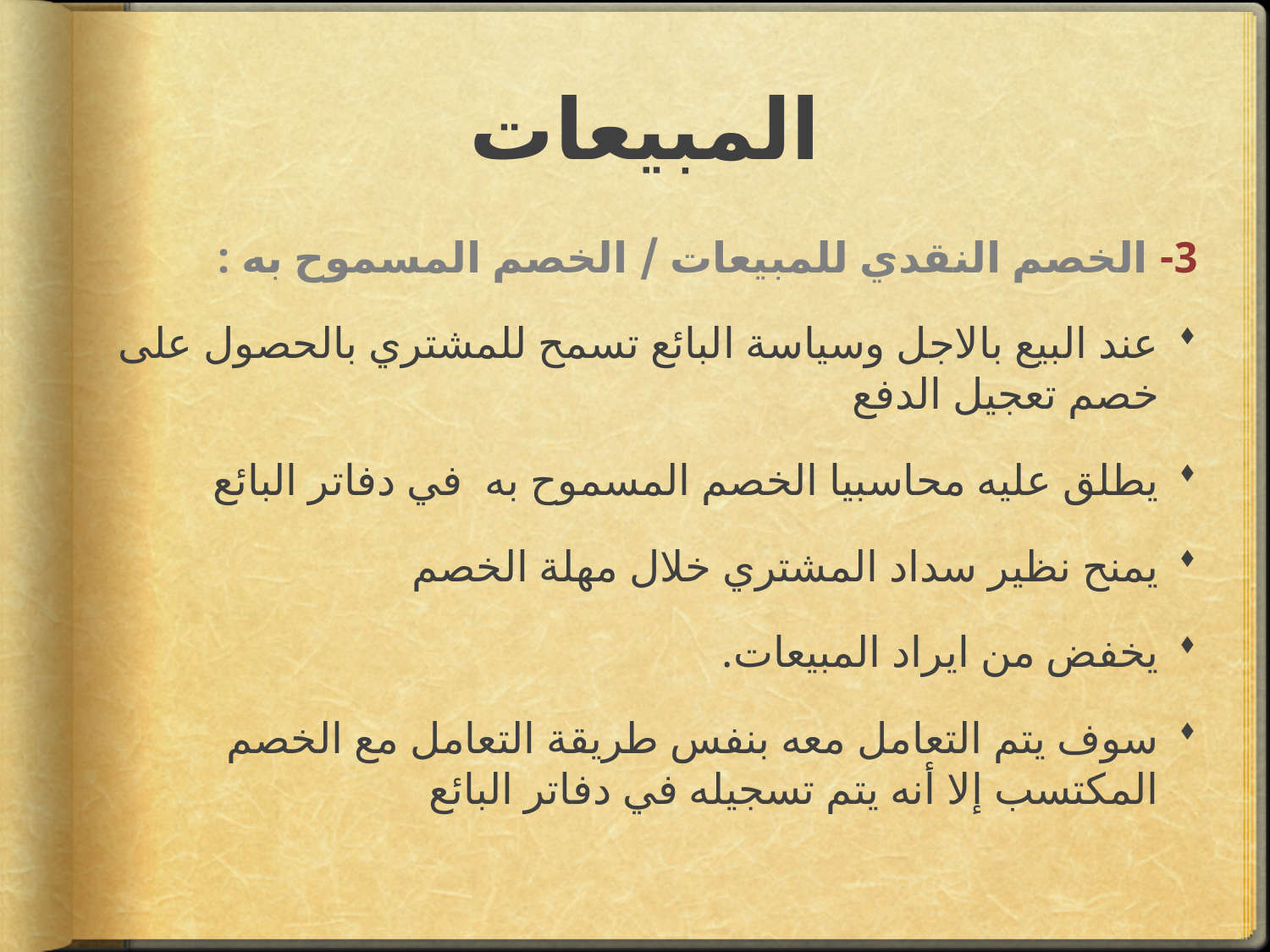

# المبيعات
3- الخصم النقدي للمبيعات / الخصم المسموح به :
عند البيع بالاجل وسياسة البائع تسمح للمشتري بالحصول على خصم تعجيل الدفع
يطلق عليه محاسبيا الخصم المسموح به  في دفاتر البائع
يمنح نظير سداد المشتري خلال مهلة الخصم
يخفض من ايراد المبيعات.
سوف يتم التعامل معه بنفس طريقة التعامل مع الخصم المكتسب إلا أنه يتم تسجيله في دفاتر البائع